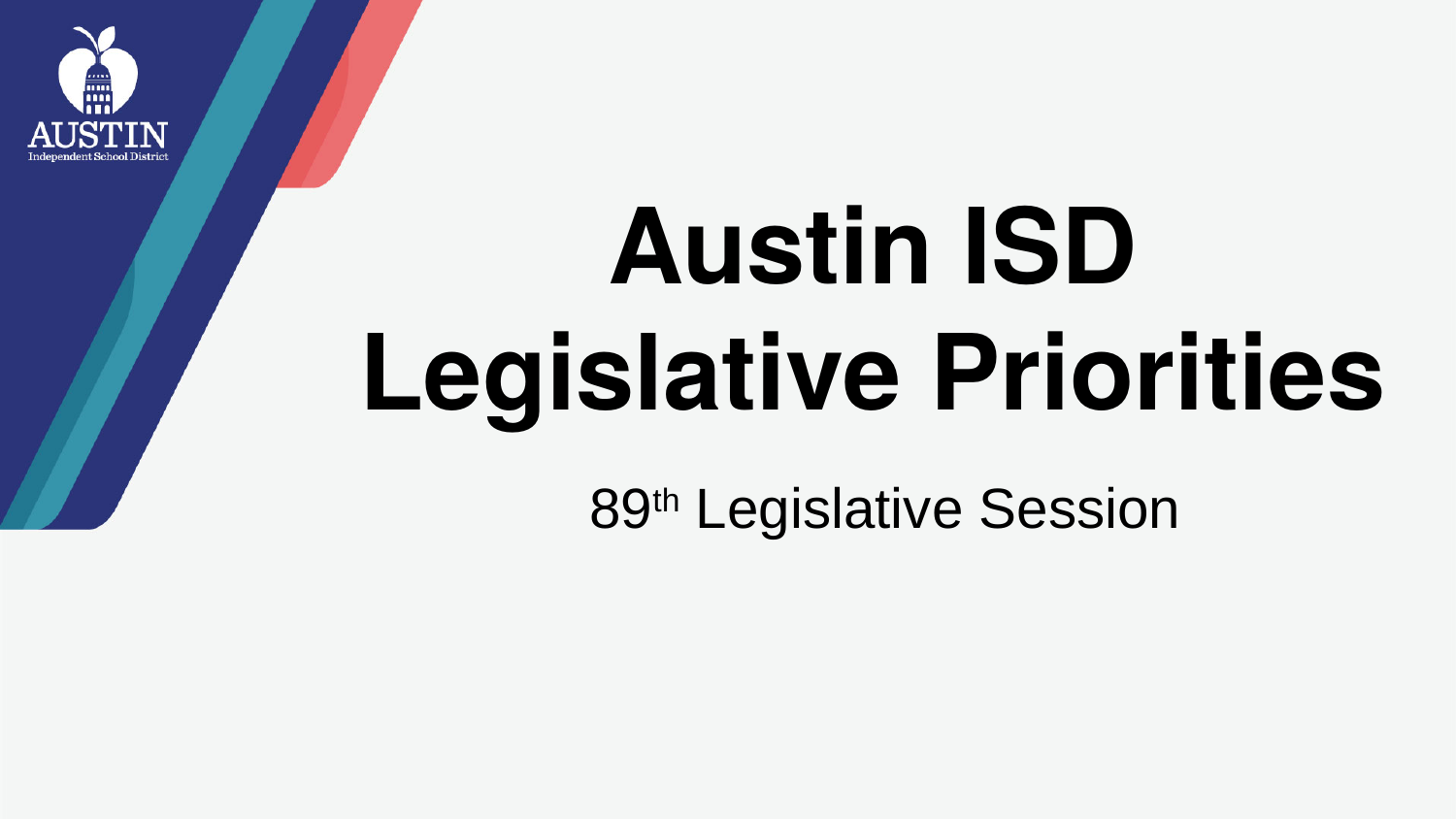

# Austin ISD Legislative Priorities
89th Legislative Session